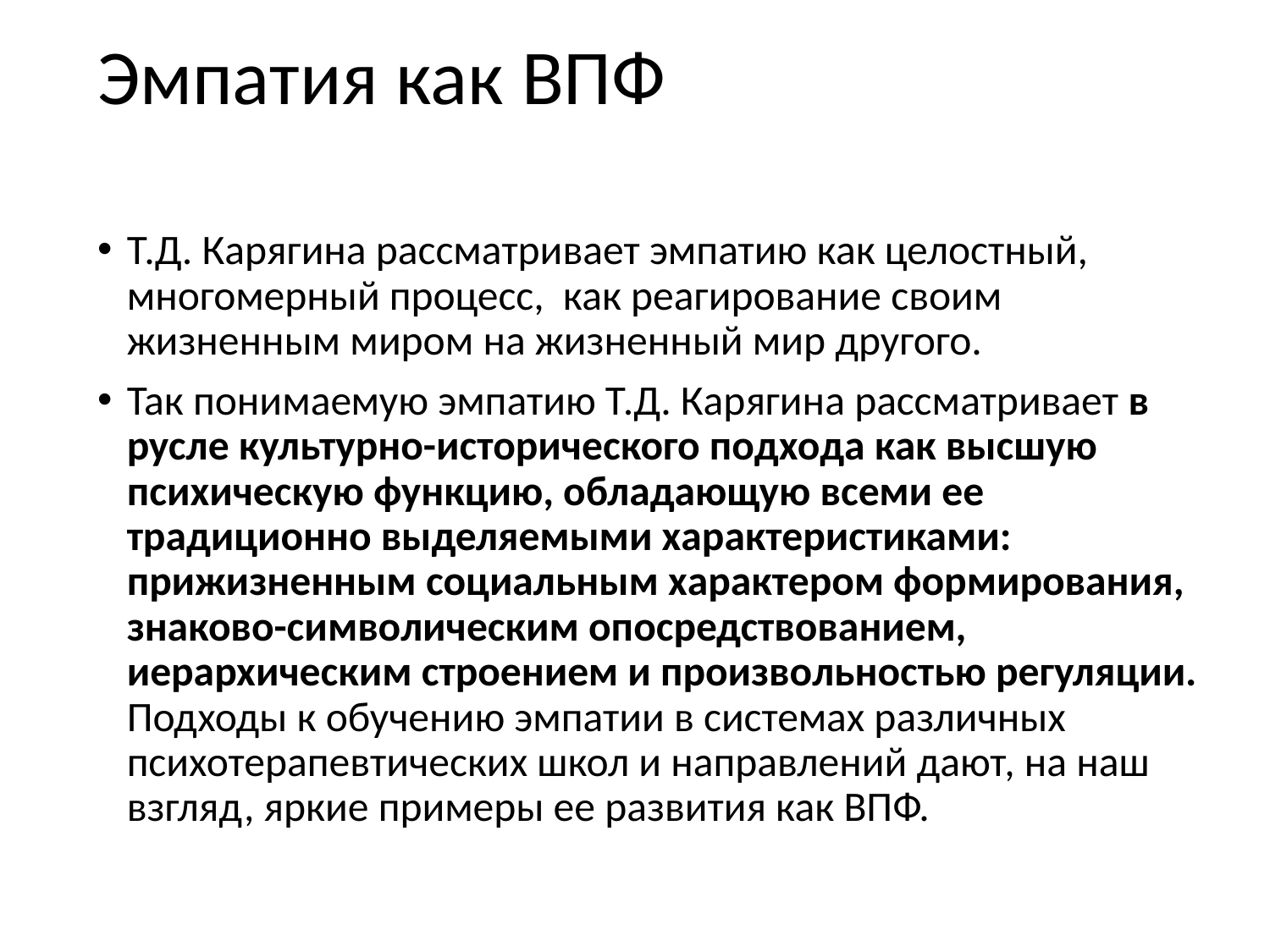

# Эмпатия как ВПФ
Т.Д. Карягина рассматривает эмпатию как целостный, многомерный процесс,  как реагирование своим жизненным миром на жизненный мир другого.
Так понимаемую эмпатию Т.Д. Карягина рассматривает в русле культурно-исторического подхода как высшую психическую функцию, обладающую всеми ее традиционно выделяемыми характеристиками:  прижизненным социальным характером формирования, знаково-символическим опосредствованием, иерархическим строением и произвольностью peгуляции. Подходы к обучению эмпатии в системах различных психотерапевтических школ и направлений дают, на наш взгляд, яркие примеры ее развития как ВПФ.